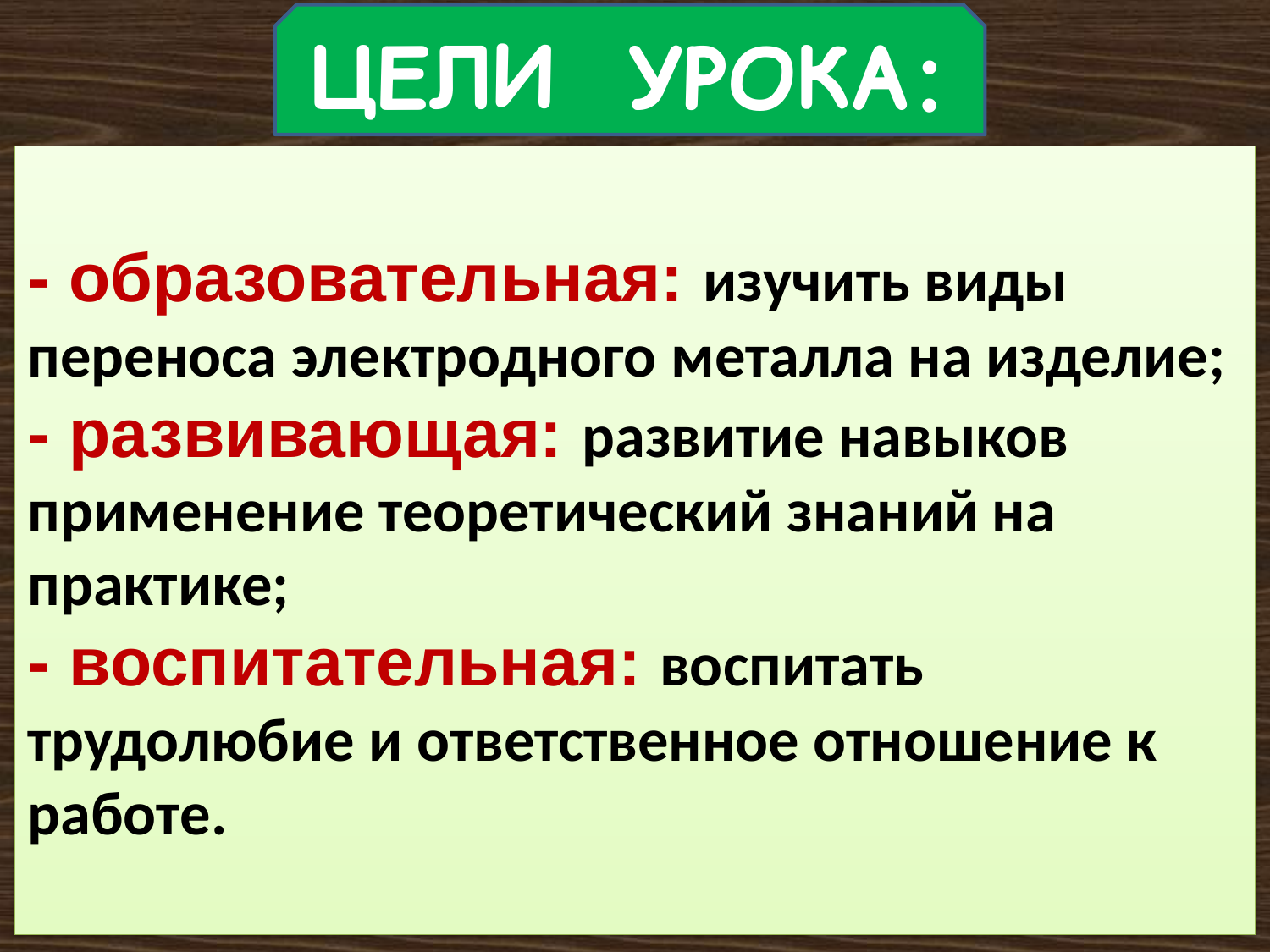

ЦЕЛИ  УРОКА:
# - образовательная: изучить виды переноса электродного металла на изделие; - развивающая: развитие навыков применение теоретический знаний на практике; - воспитательная: воспитать трудолюбие и ответственное отношение к работе.